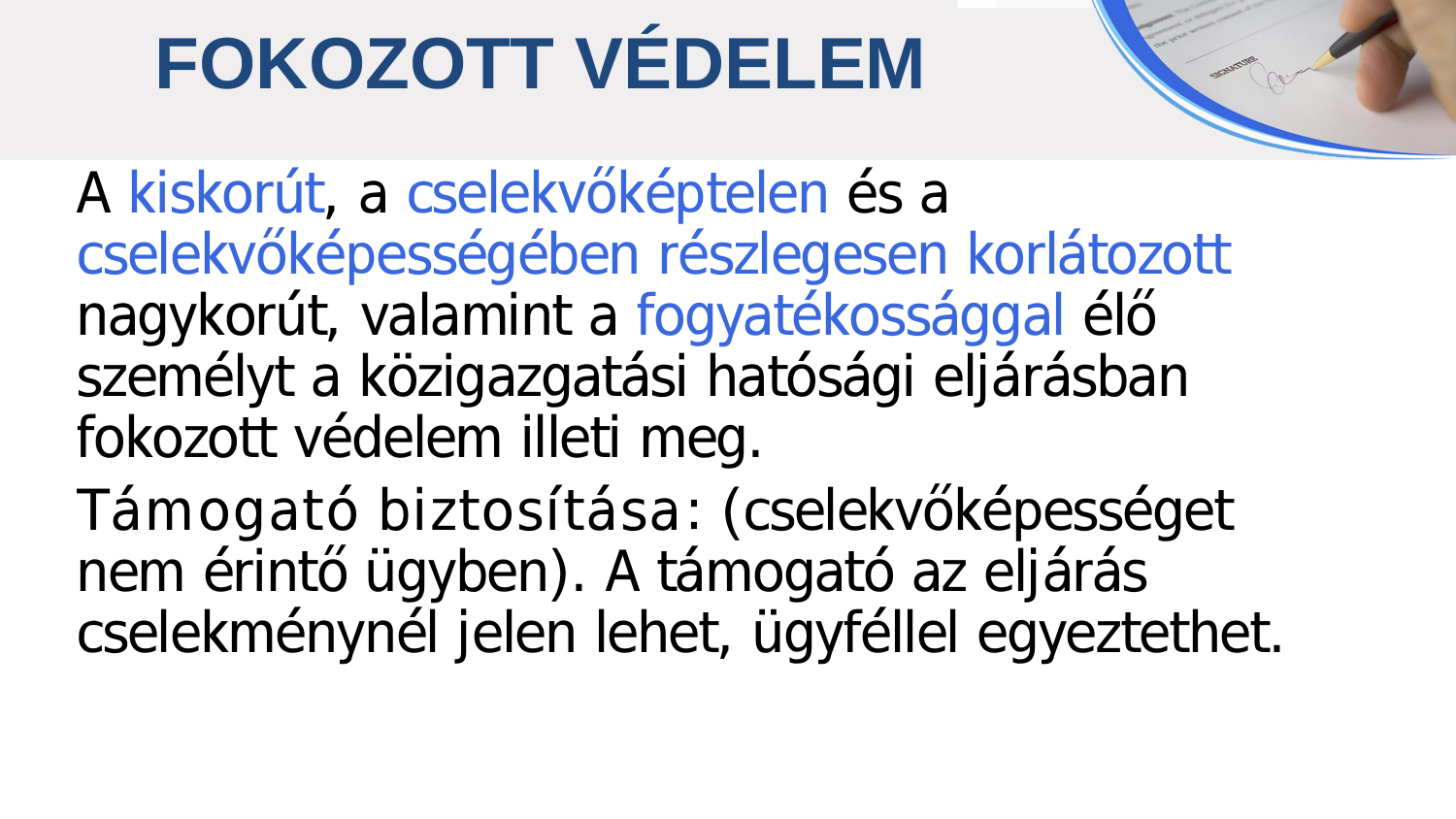

FOKOZOTT VÉDELEM
A kiskorút, a cselekvőképtelen és a cselekvőképességében részlegesen korlátozott nagykorút, valamint a fogyatékossággal élő személyt a közigazgatási hatósági eljárásban fokozott védelem illeti meg.
Támogató biztosítása: (cselekvőképességet nem érintő ügyben). A támogató az eljárás cselekménynél jelen lehet, ügyféllel egyeztethet.